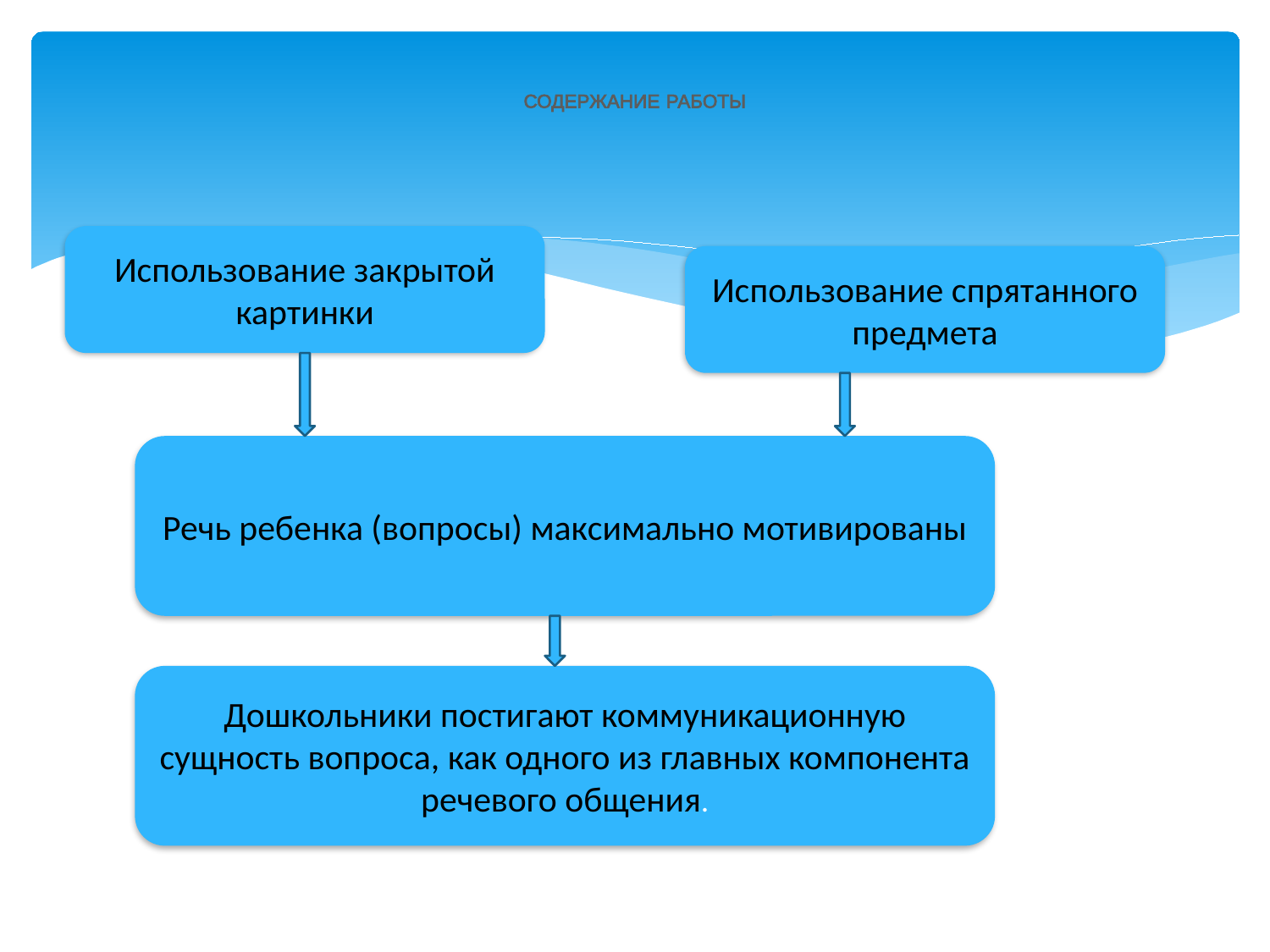

# СОДЕРЖАНИЕ РАБОТЫ

Использование закрытой картинки
Использование спрятанного предмета

Речь ребенка (вопросы) максимально мотивированы

Дошкольники постигают коммуникационную сущность вопроса, как одного из главных компонента речевого общения.